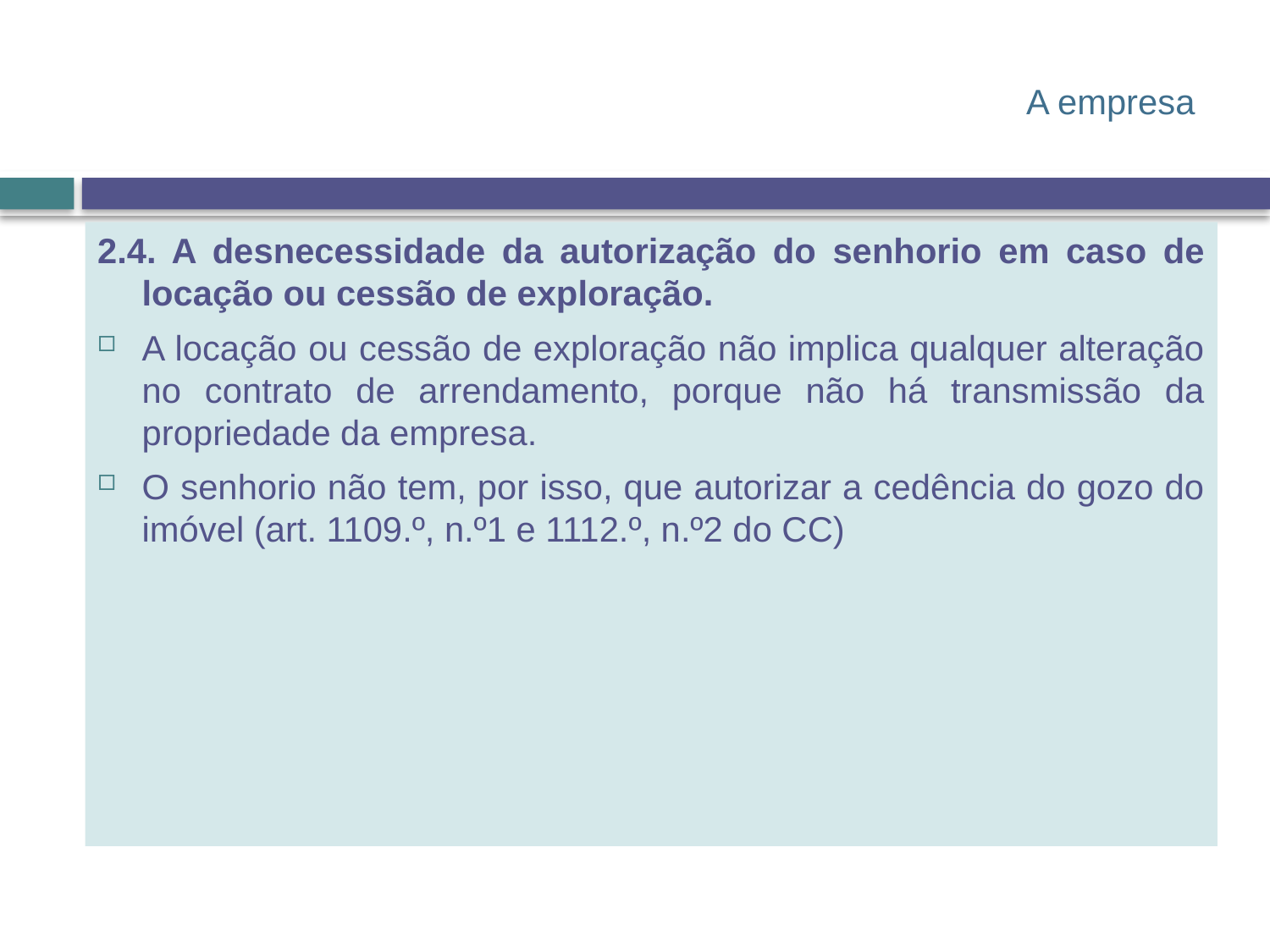

# A empresa
2.4. A desnecessidade da autorização do senhorio em caso de locação ou cessão de exploração.
A locação ou cessão de exploração não implica qualquer alteração no contrato de arrendamento, porque não há transmissão da propriedade da empresa.
O senhorio não tem, por isso, que autorizar a cedência do gozo do imóvel (art. 1109.º, n.º1 e 1112.º, n.º2 do CC)